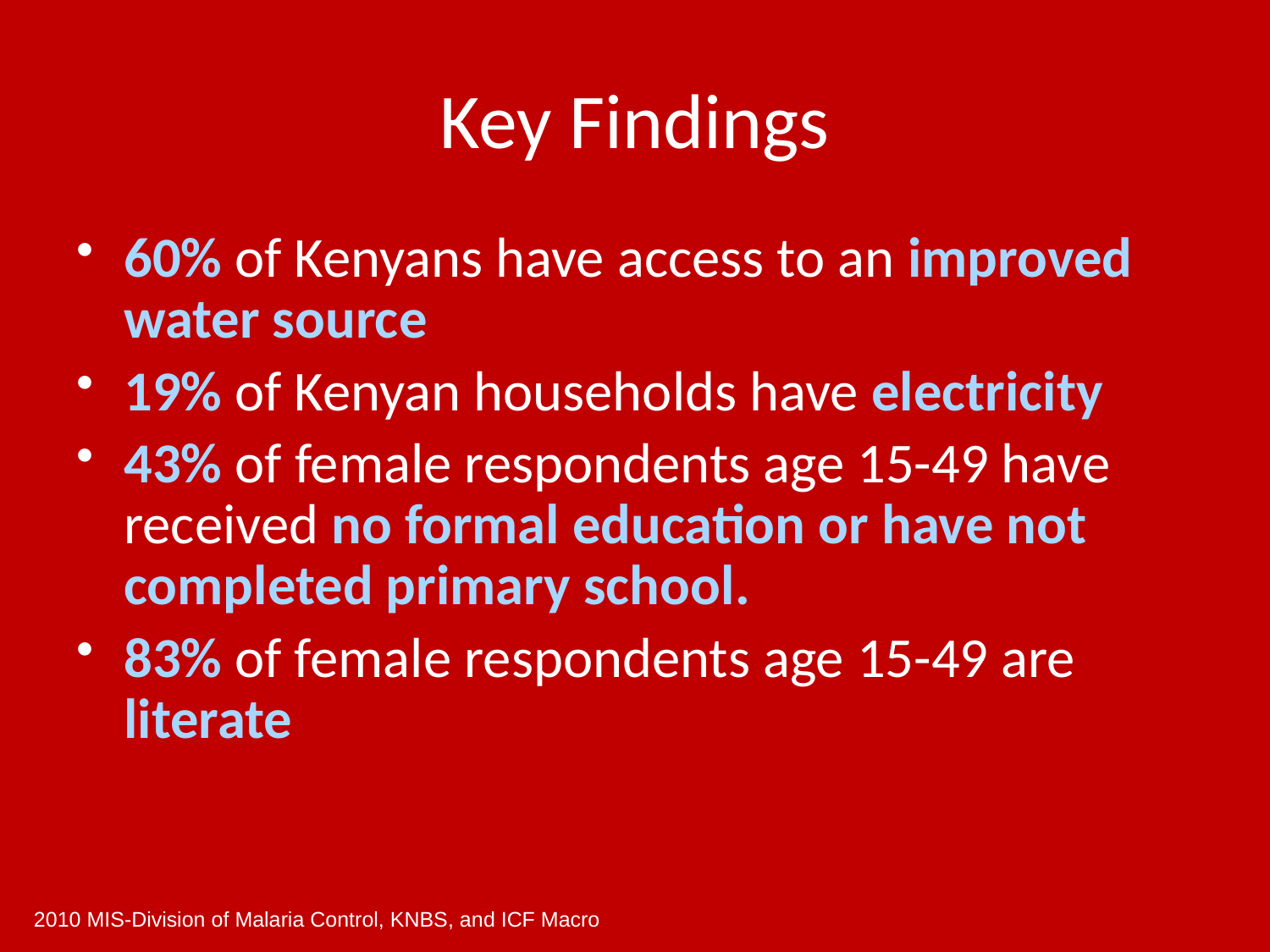

# Key Findings
60% of Kenyans have access to an improved water source
19% of Kenyan households have electricity
43% of female respondents age 15-49 have received no formal education or have not completed primary school.
83% of female respondents age 15-49 are literate
2010 MIS-Division of Malaria Control, KNBS, and ICF Macro